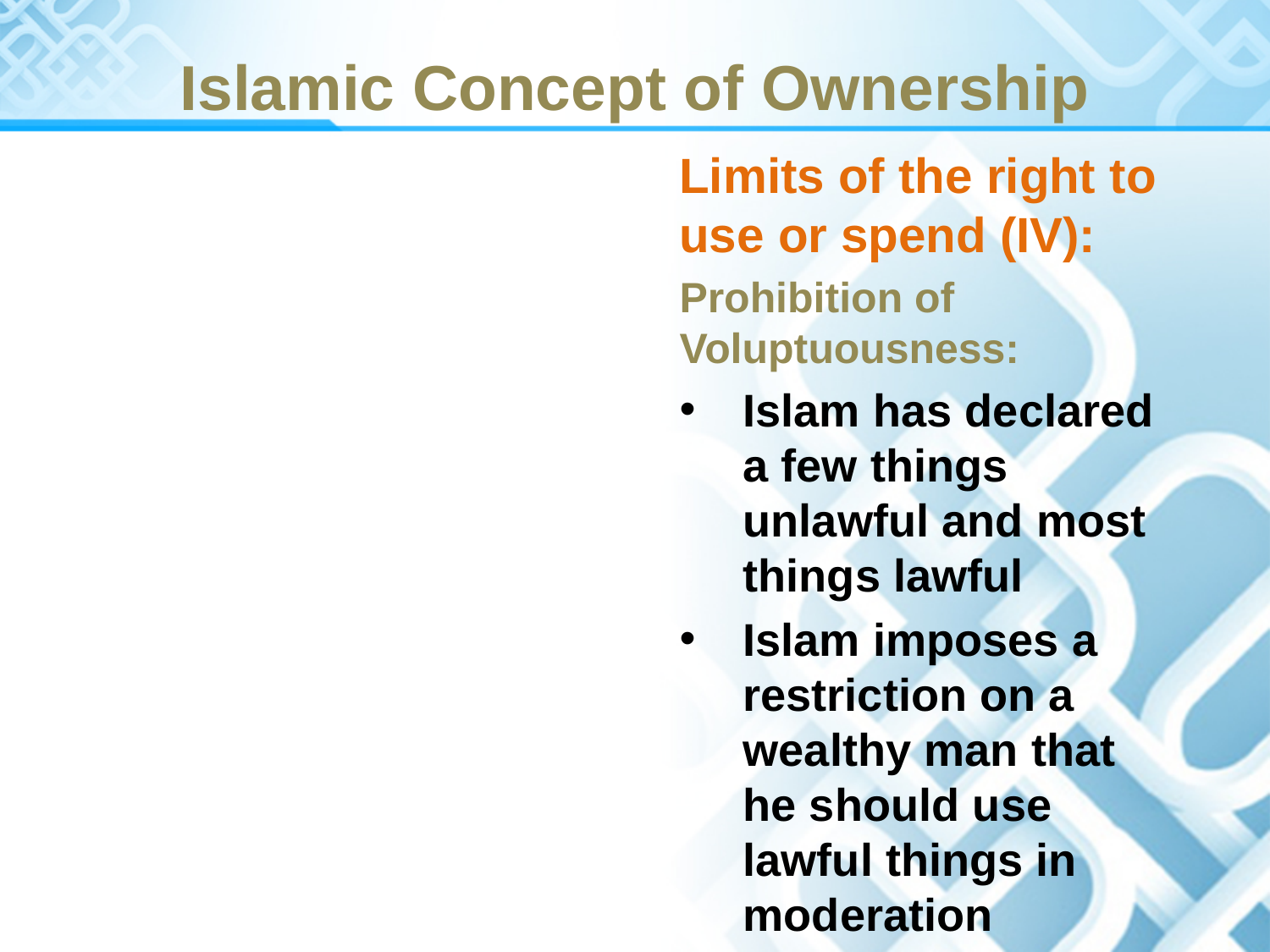

Islamic Concept of Ownership
Limits of the right to use or spend (IV):
Prohibition of Voluptuousness:
Islam has declared a few things unlawful and most things lawful
Islam imposes a restriction on a wealthy man that he should use lawful things in moderation